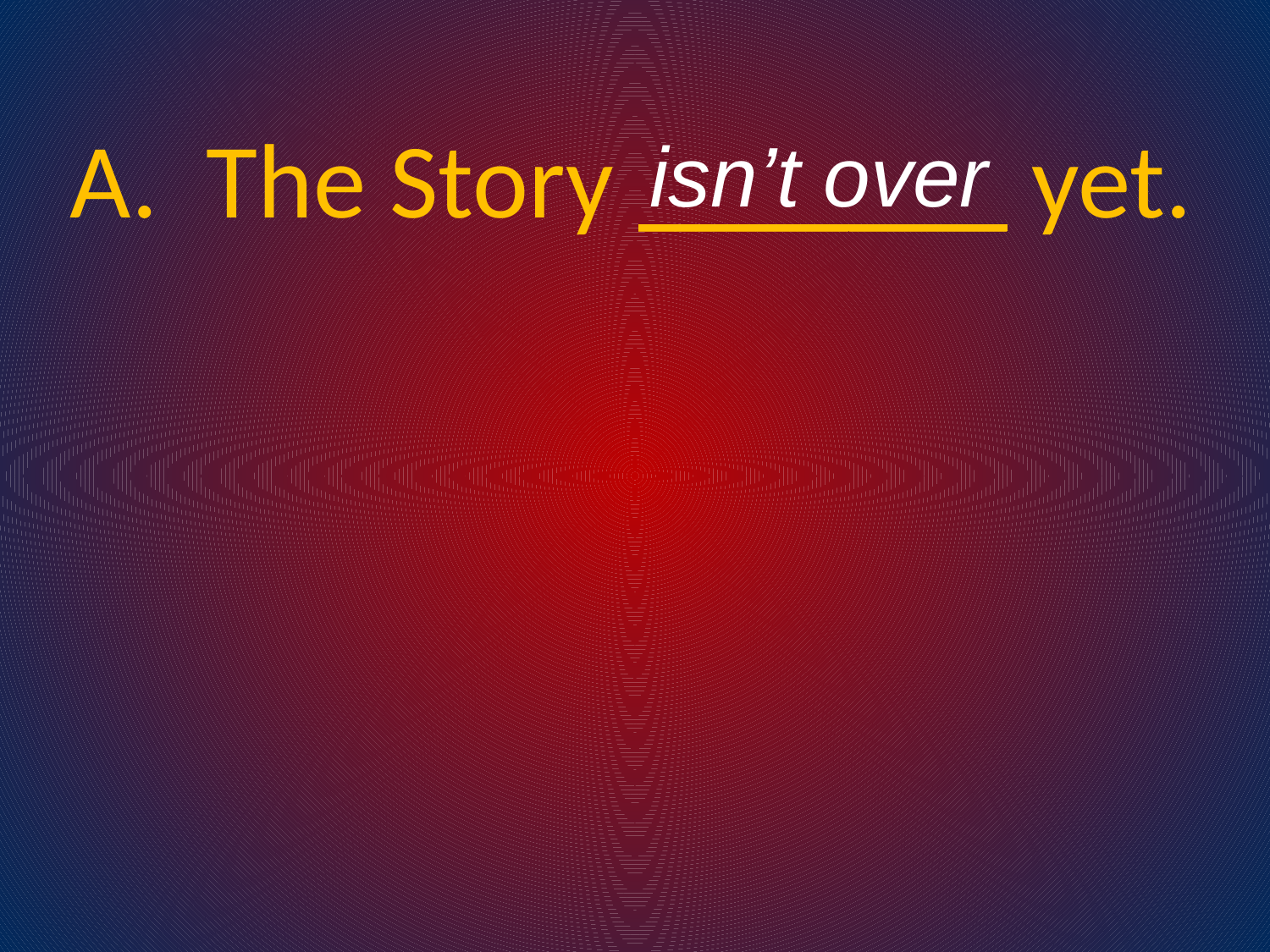

A.  The Story _______ yet.

isn’t over